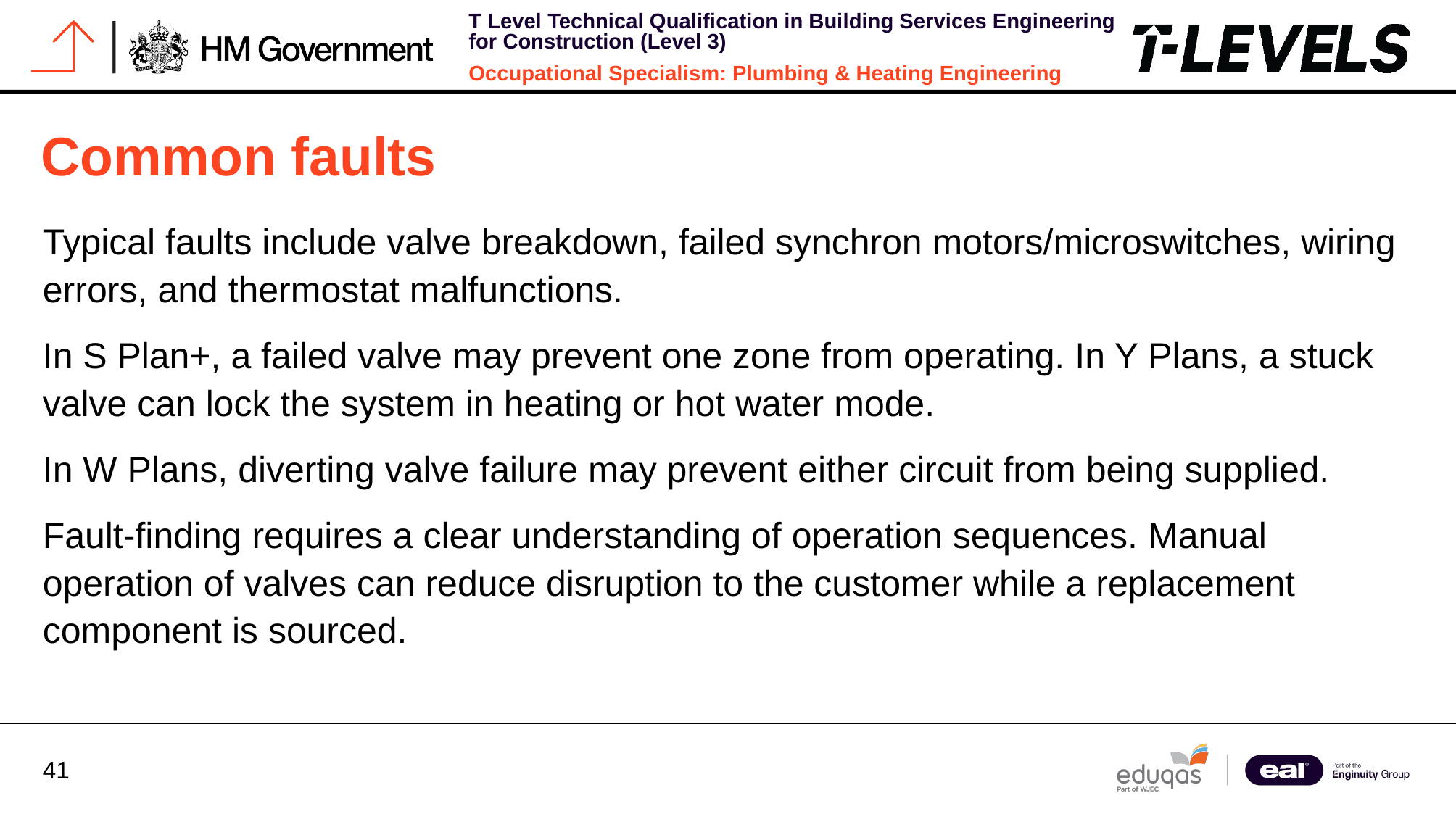

# Common faults
Typical faults include valve breakdown, failed synchron motors/microswitches, wiring errors, and thermostat malfunctions.
In S Plan+, a failed valve may prevent one zone from operating. In Y Plans, a stuck valve can lock the system in heating or hot water mode.
In W Plans, diverting valve failure may prevent either circuit from being supplied.
Fault-finding requires a clear understanding of operation sequences. Manual operation of valves can reduce disruption to the customer while a replacement component is sourced.